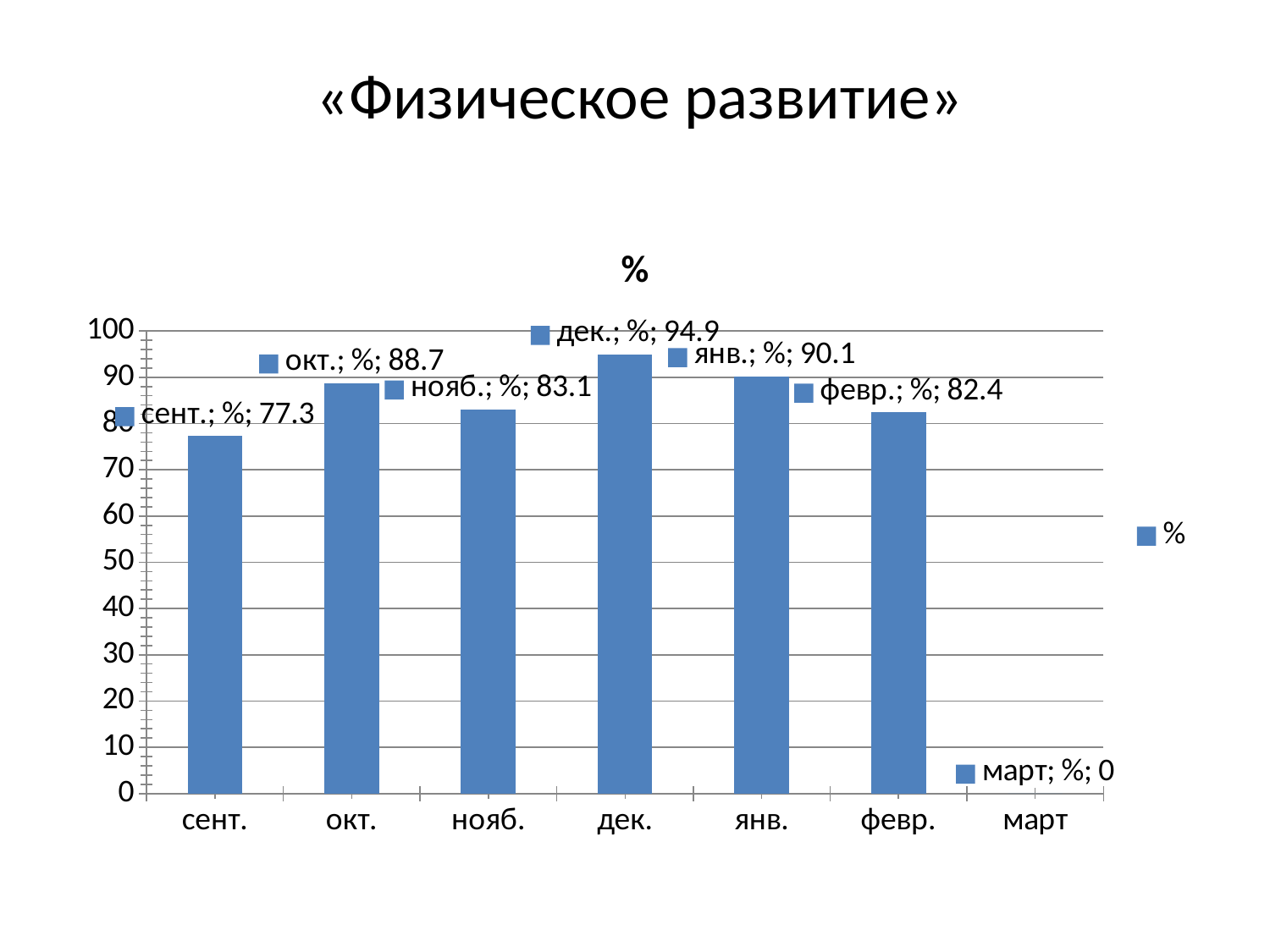

«Физическое развитие»

### Chart:

| Category | % |
|---|---|
| сент. | 77.3 |
| окт. | 88.7 |
| нояб. | 83.1 |
| дек. | 94.9 |
| янв. | 90.1 |
| февр. | 82.4 |
| март | 0.0 |